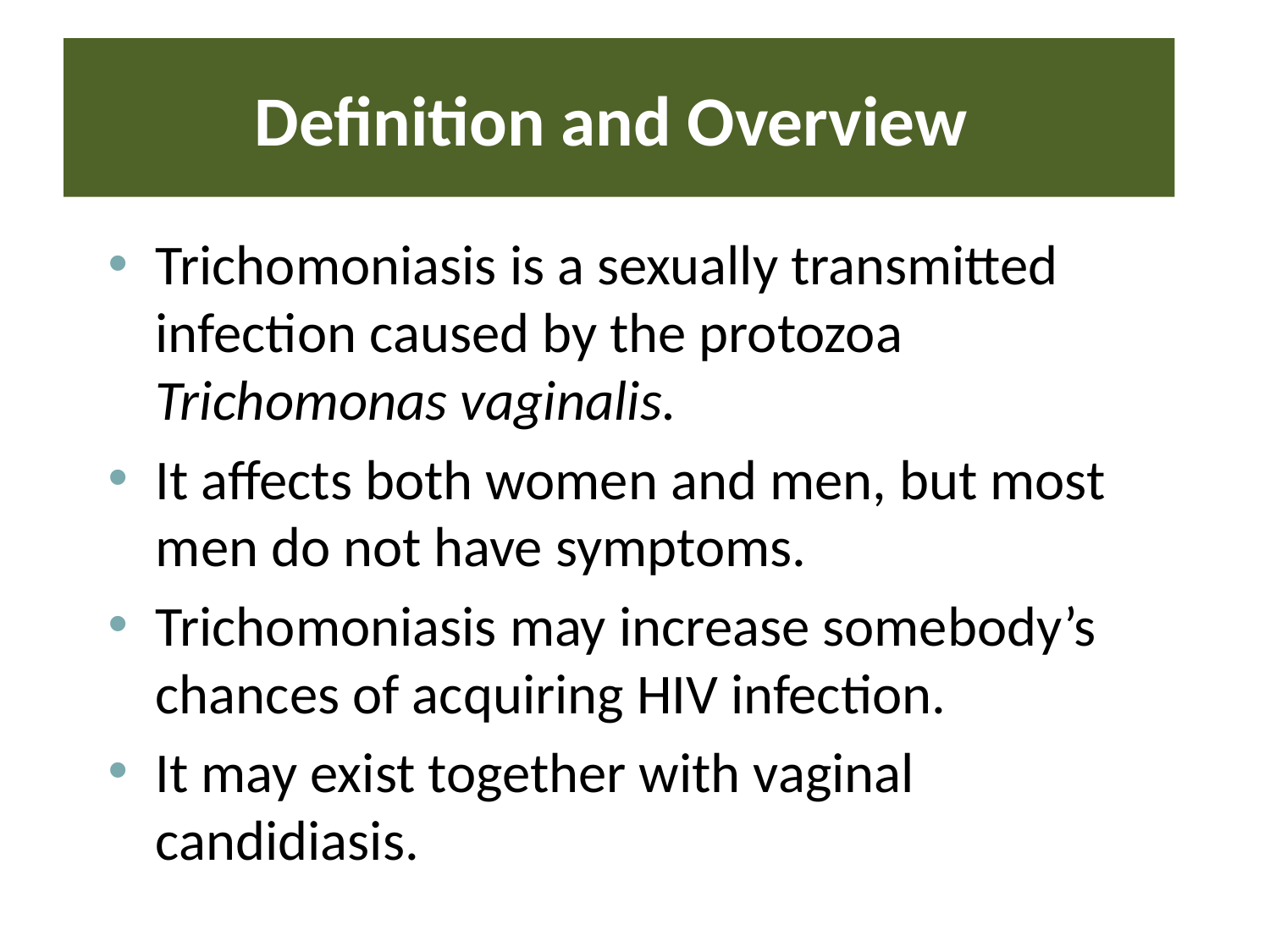

# Definition and Overview
Trichomoniasis is a sexually transmitted infection caused by the protozoa Trichomonas vaginalis.
It affects both women and men, but most men do not have symptoms.
Trichomoniasis may increase somebody’s chances of acquiring HIV infection.
It may exist together with vaginal candidiasis.